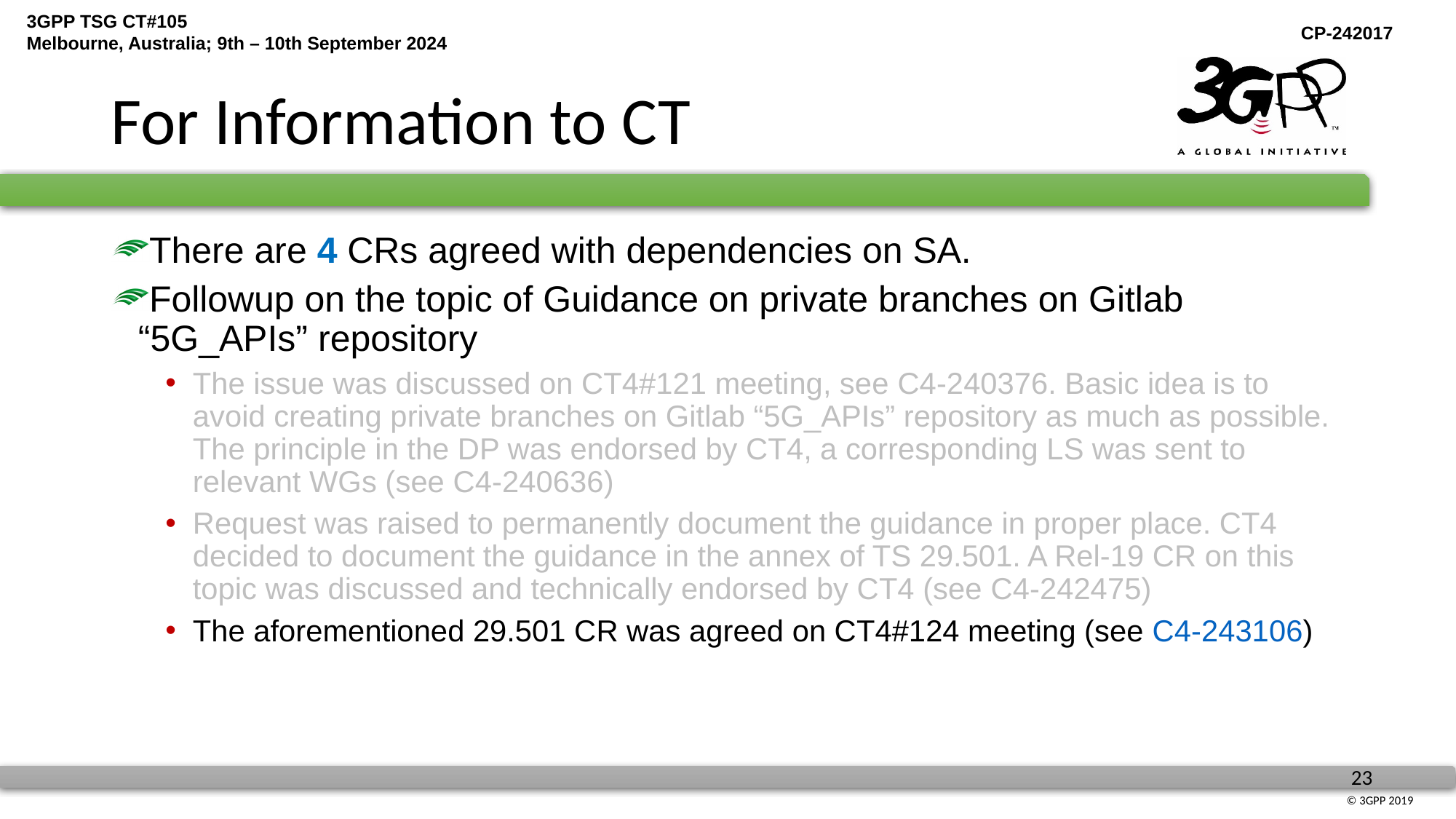

# For Information to CT
There are 4 CRs agreed with dependencies on SA.
Followup on the topic of Guidance on private branches on Gitlab “5G_APIs” repository
The issue was discussed on CT4#121 meeting, see C4-240376. Basic idea is to avoid creating private branches on Gitlab “5G_APIs” repository as much as possible. The principle in the DP was endorsed by CT4, a corresponding LS was sent to relevant WGs (see C4-240636)
Request was raised to permanently document the guidance in proper place. CT4 decided to document the guidance in the annex of TS 29.501. A Rel-19 CR on this topic was discussed and technically endorsed by CT4 (see C4-242475)
The aforementioned 29.501 CR was agreed on CT4#124 meeting (see C4-243106)